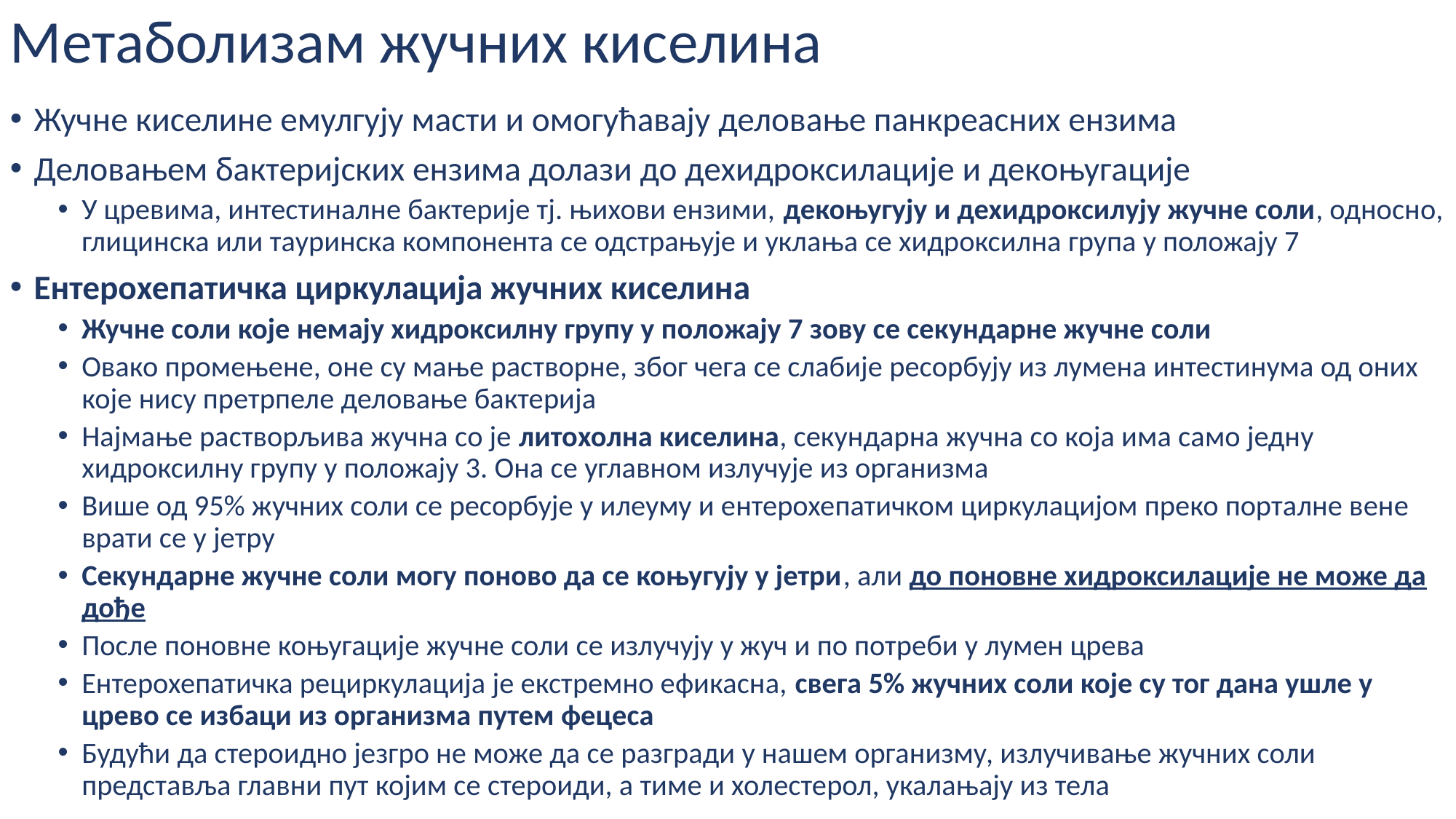

# Метаболизам жучних киселина
Жучне киселине емулгују масти и омогућавају деловање панкреасних ензима
Деловањем бактеријских ензима долази до дехидроксилације и декоњугације
У цревима, интестиналне бактерије тј. њихови ензими, декоњугују и дехидроксилују жучне соли, односно, глицинска или тауринска компонента се одстрањује и уклања се хидроксилна група у положају 7
Ентерохепатичка циркулација жучних киселина
Жучне соли које немају хидроксилну групу у положају 7 зову се секундарне жучне соли
Овако промењене, оне су мање растворне, због чега се слабије ресорбују из лумена интестинума од оних које нису претрпеле деловање бактерија
Најмање растворљива жучна со је литохолна киселина, секундарна жучна со која има само једну хидроксилну групу у положају 3. Она се углавном излучује из организма
Више од 95% жучних соли се ресорбује у илеуму и ентерохепатичком циркулацијом преко порталне вене врати се у јетру
Секундарне жучне соли могу поново да се коњугују у јетри, али до поновне хидроксилације не може да дође
После поновне коњугације жучне соли се излучују у жуч и по потреби у лумен црева
Ентерохепатичка рециркулација је екстремно ефикасна, свега 5% жучних соли које су тог дана ушле у црево се избаци из организма путем фецеса
Будући да стероидно језгро не може да се разгради у нашем организму, излучивање жучних соли представља главни пут којим се стероиди, а тиме и холестерол, укалањају из тела